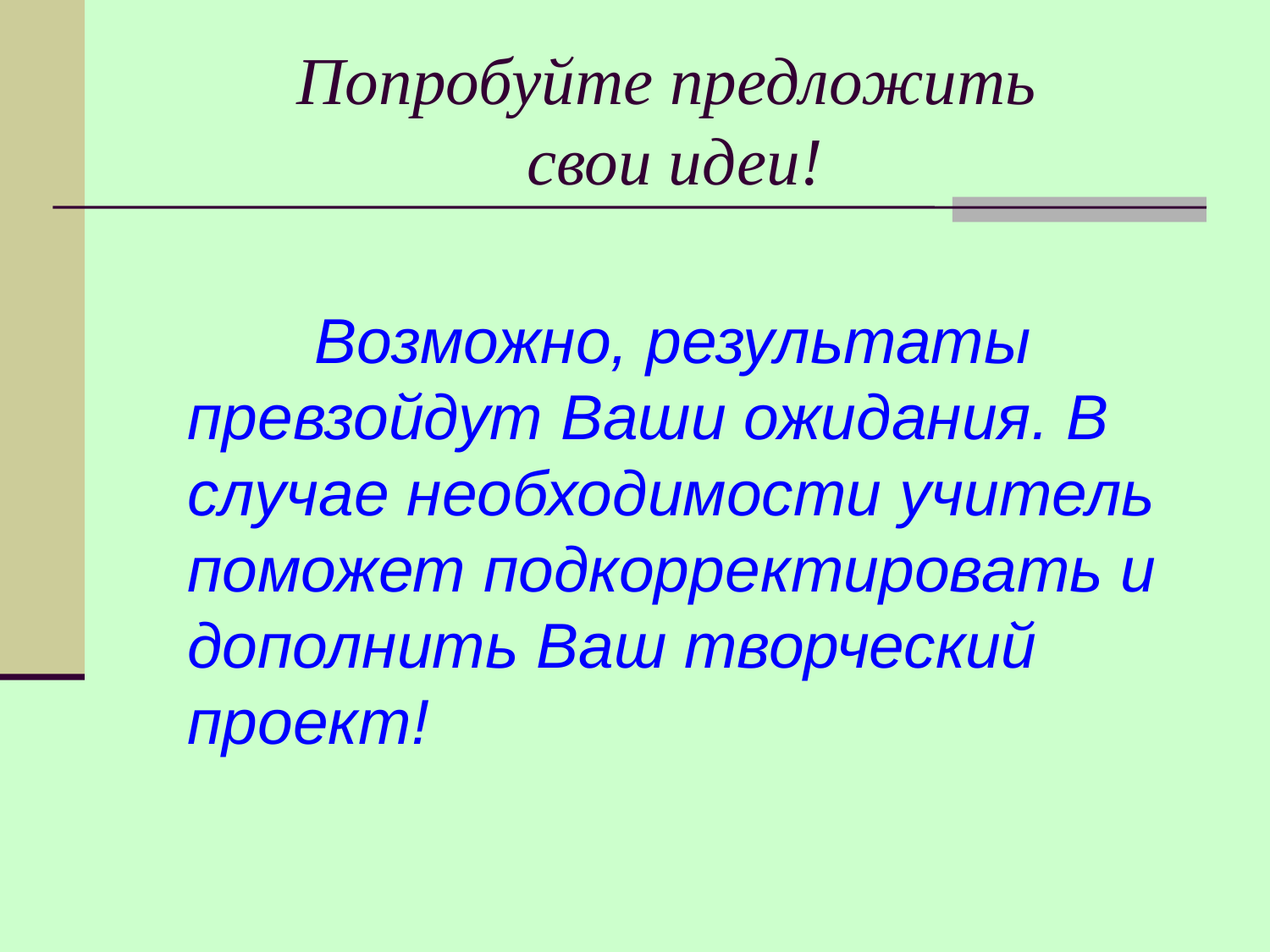

# Попробуйте предложить свои идеи!

		Возможно, результаты превзойдут Ваши ожидания. В случае необходимости учитель поможет подкорректировать и дополнить Ваш творческий проект!